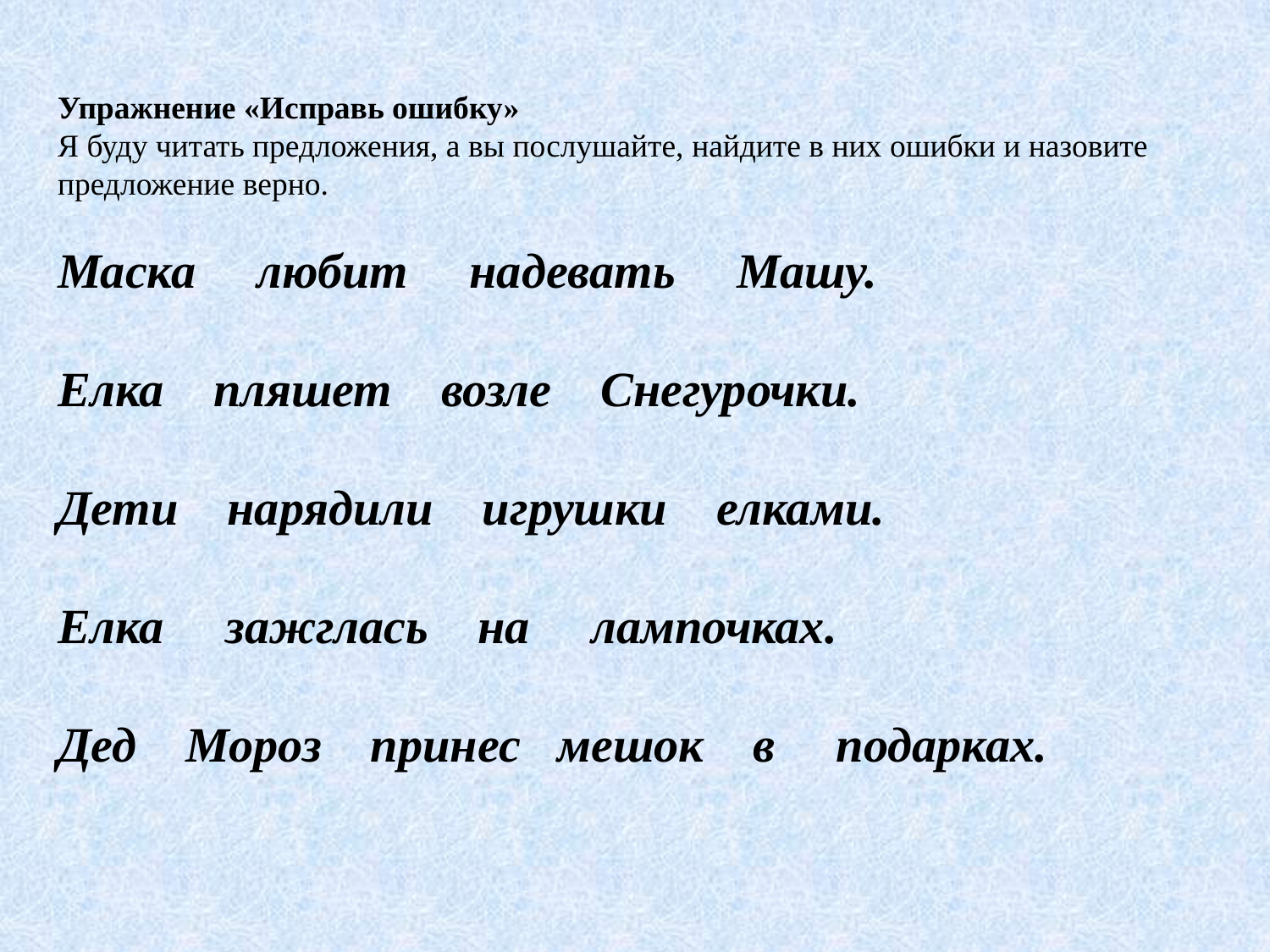

Упражнение «Исправь ошибку»  
Я буду читать предложения, а вы послушайте, найдите в них ошибки и назовите предложение верно.

Маска     любит     надевать     Машу.
Елка    пляшет    возле    Снегурочки.
Дети    нарядили    игрушки    елками.
Елка     зажглась    на     лампочках.
Дед    Мороз    принес   мешок    в     подарках.